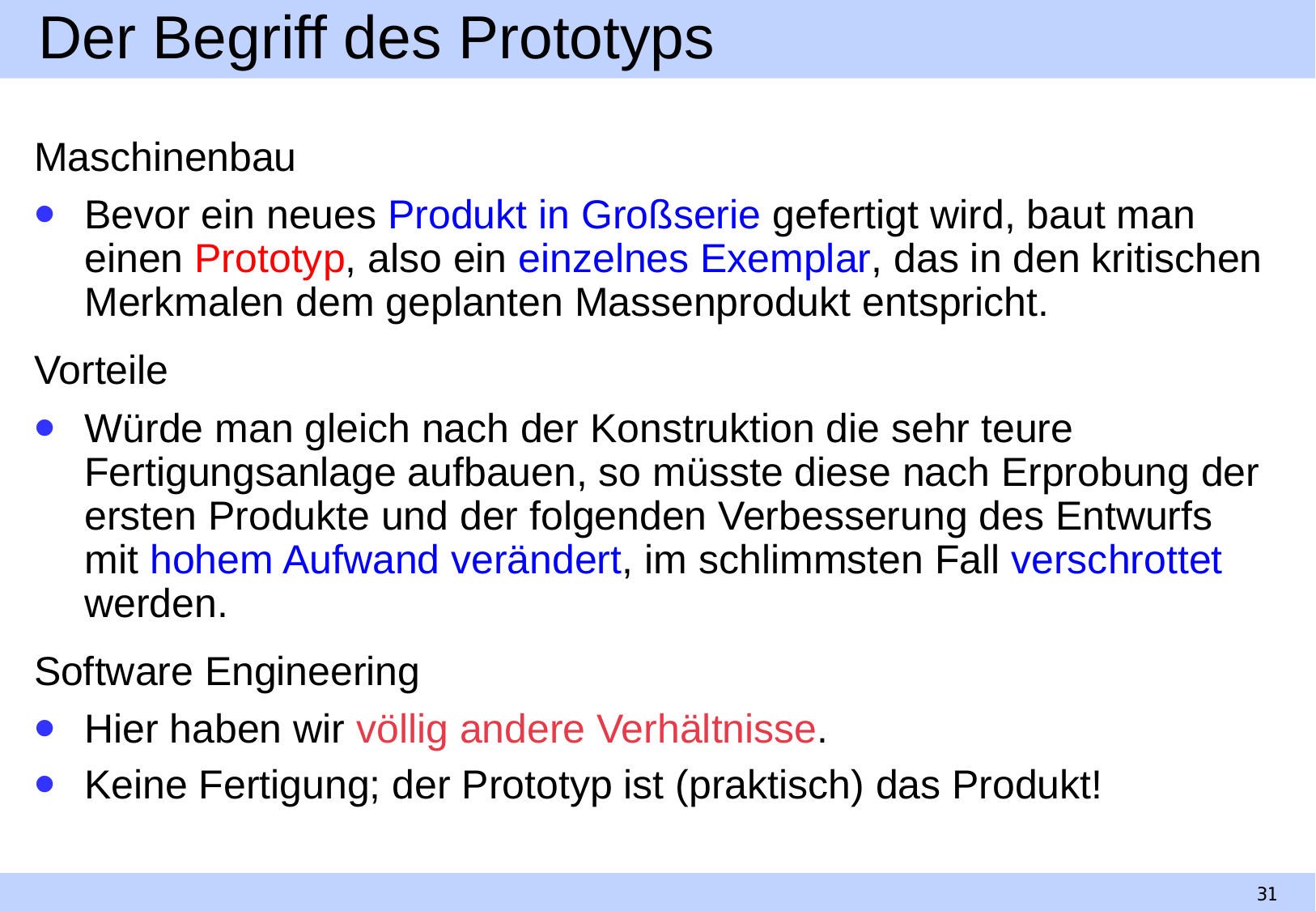

# Der Begriff des Prototyps
Maschinenbau
Bevor ein neues Produkt in Großserie gefertigt wird, baut man einen Prototyp, also ein einzelnes Exemplar, das in den kritischen Merkmalen dem geplanten Massenprodukt entspricht.
Vorteile
Würde man gleich nach der Konstruktion die sehr teure Fertigungsanlage aufbauen, so müsste diese nach Erprobung der ersten Produkte und der folgenden Verbesserung des Entwurfs mit hohem Aufwand verändert, im schlimmsten Fall verschrottet werden.
Software Engineering
Hier haben wir völlig andere Verhältnisse.
Keine Fertigung; der Prototyp ist (praktisch) das Produkt!

31